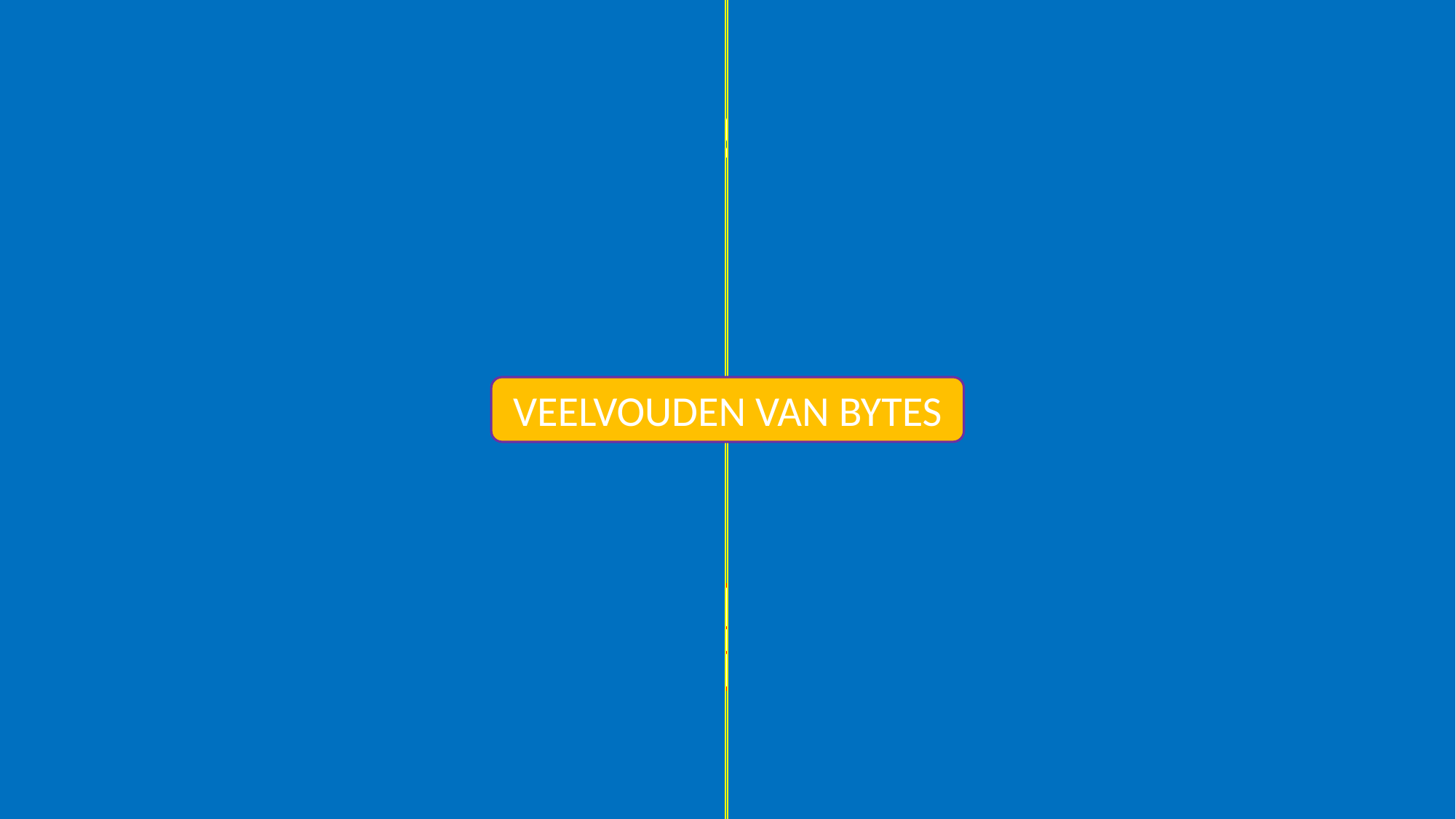

Veelvouden van bytes
kilo
mega
giga
tera
peta
exa
zetta
yotta
VEELVOUDEN VAN BYTES

1024
1021
1018
1015
1012
109
106
103